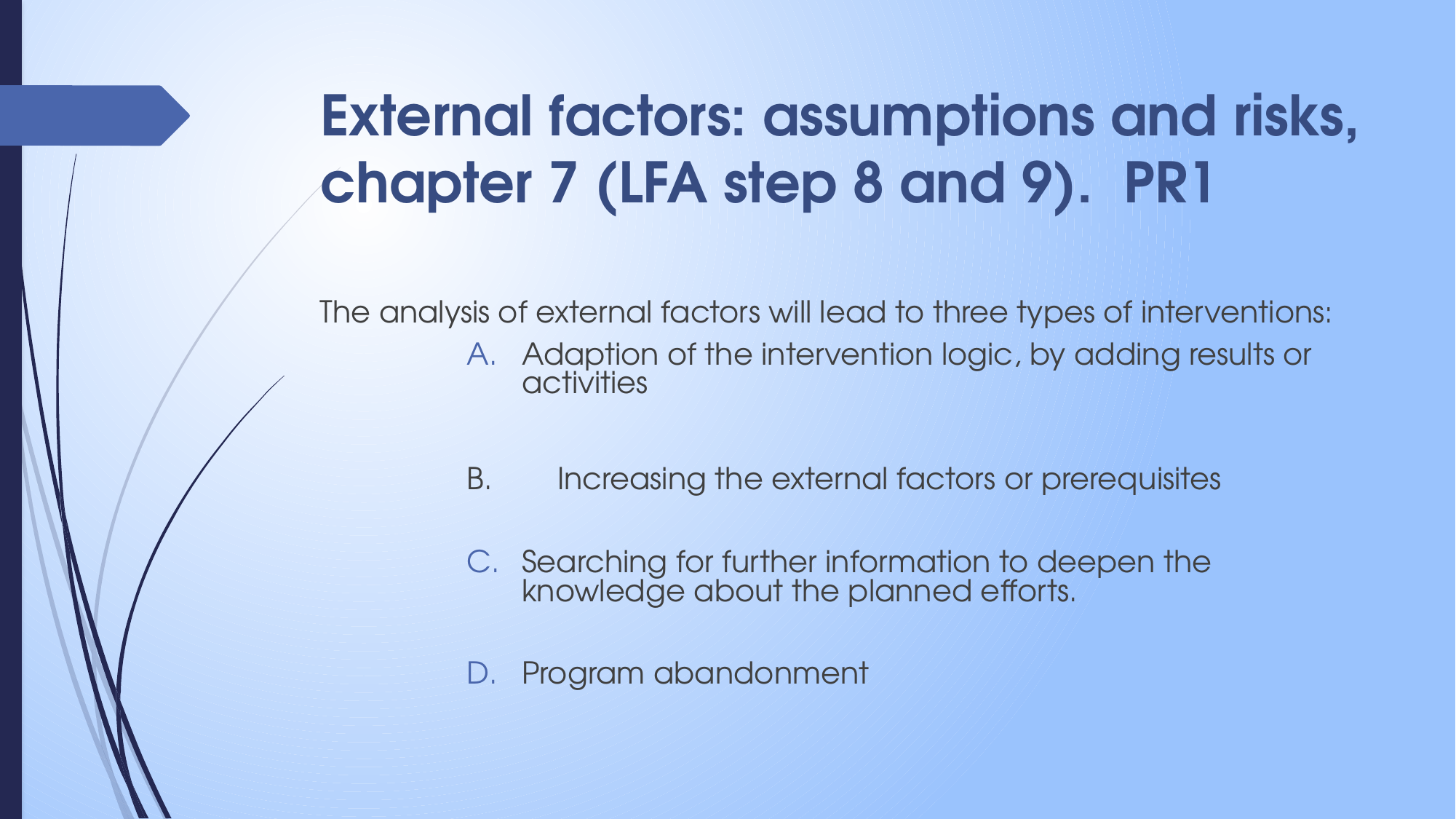

# External factors: assumptions and risks, chapter 7 (LFA step 8 and 9).  PR1

The analysis of external factors will lead to three types of interventions:
Adaption of the intervention logic, by adding results or activities

B.	Increasing the external factors or prerequisites

Searching for further information to deepen the knowledge about the planned efforts.

Program abandonment